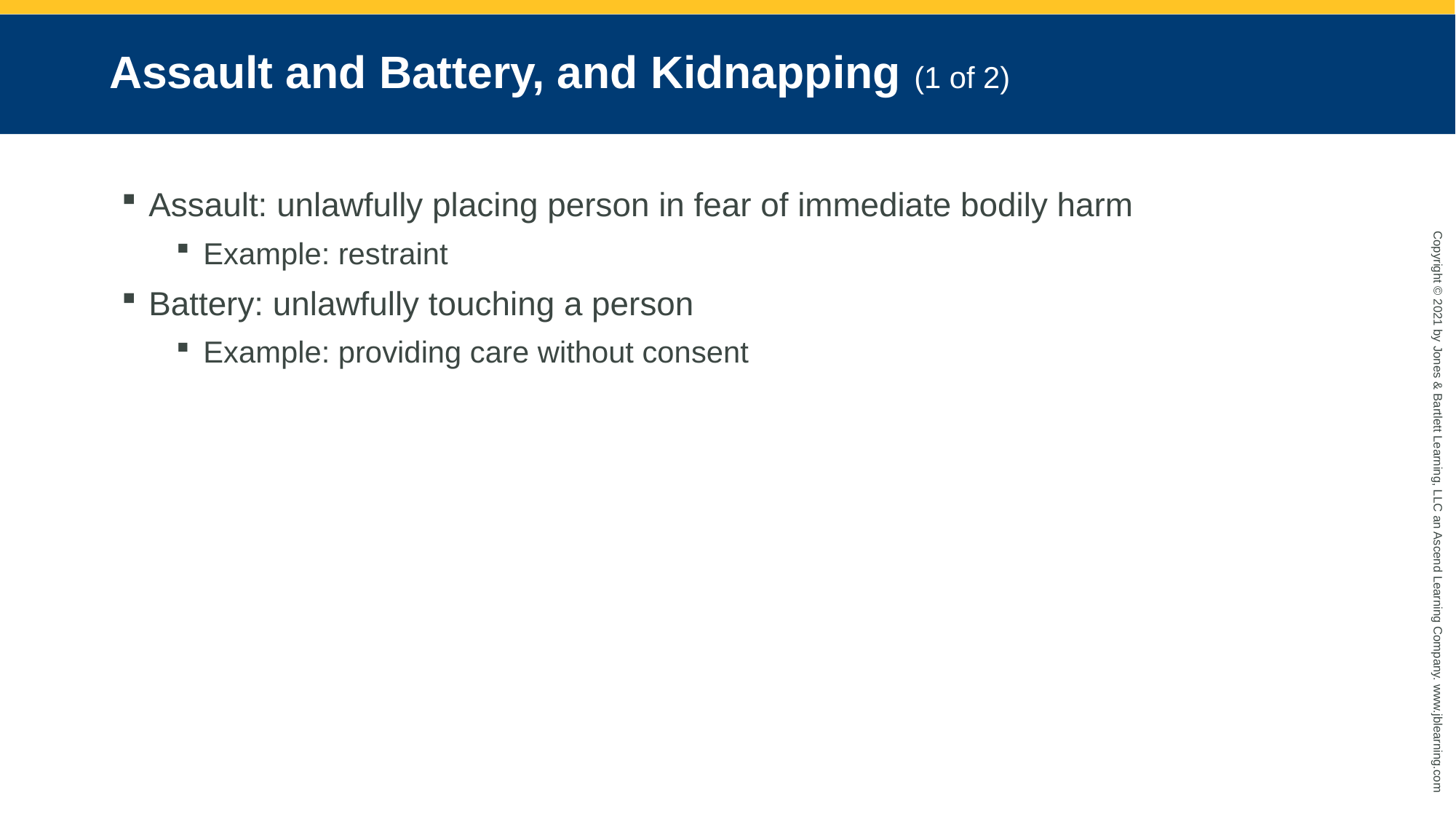

# Assault and Battery, and Kidnapping (1 of 2)
Assault: unlawfully placing person in fear of immediate bodily harm
Example: restraint
Battery: unlawfully touching a person
Example: providing care without consent